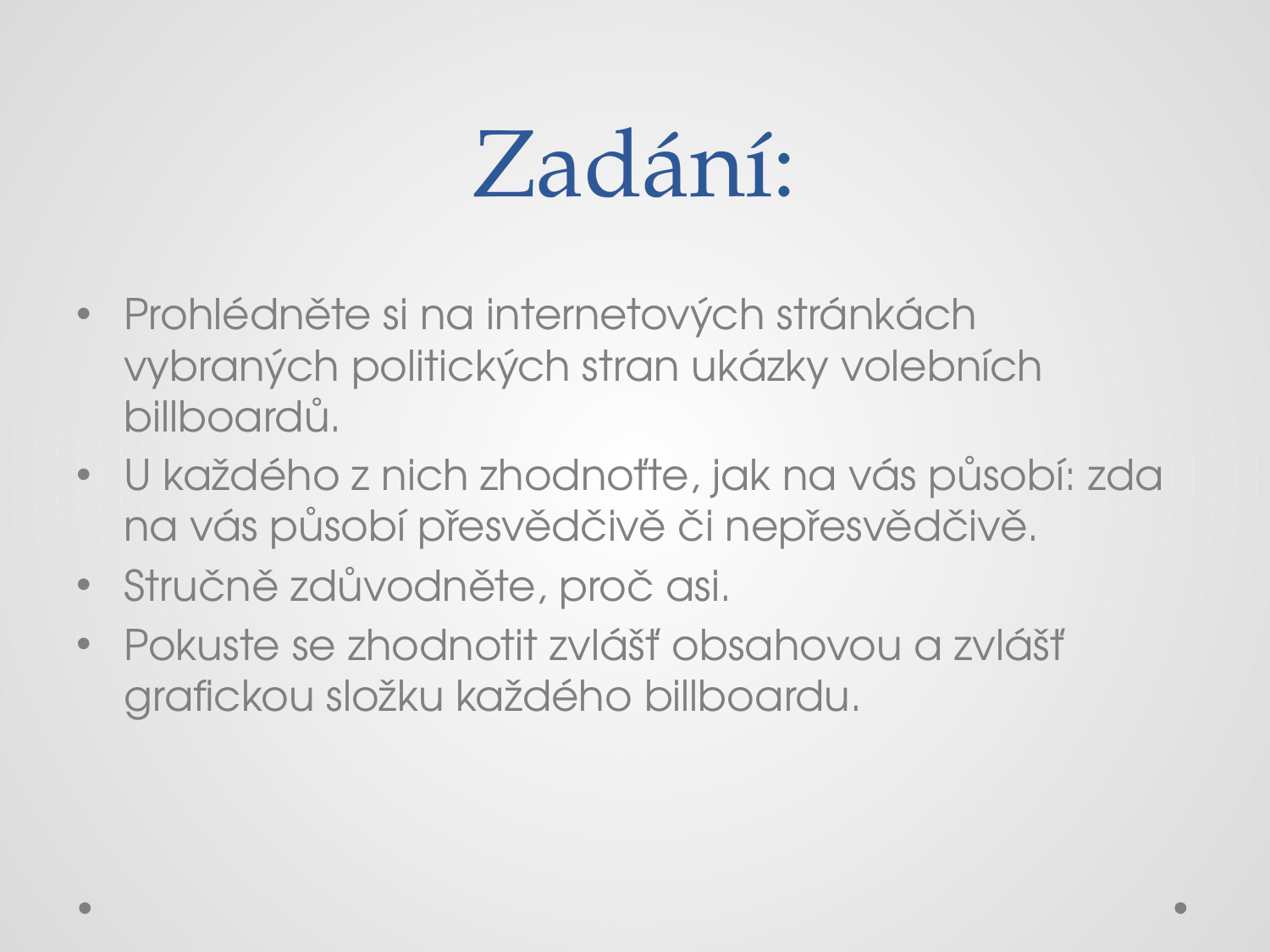

# Zadání:

Prohlédněte si na internetových stránkách vybraných politických stran ukázky volebních billboardů.
U každého z nich zhodnoťte, jak na vás působí: zda na vás působí přesvědčivě či nepřesvědčivě.
Stručně zdůvodněte, proč asi.
Pokuste se zhodnotit zvlášť obsahovou a zvlášť grafickou složku každého billboardu.